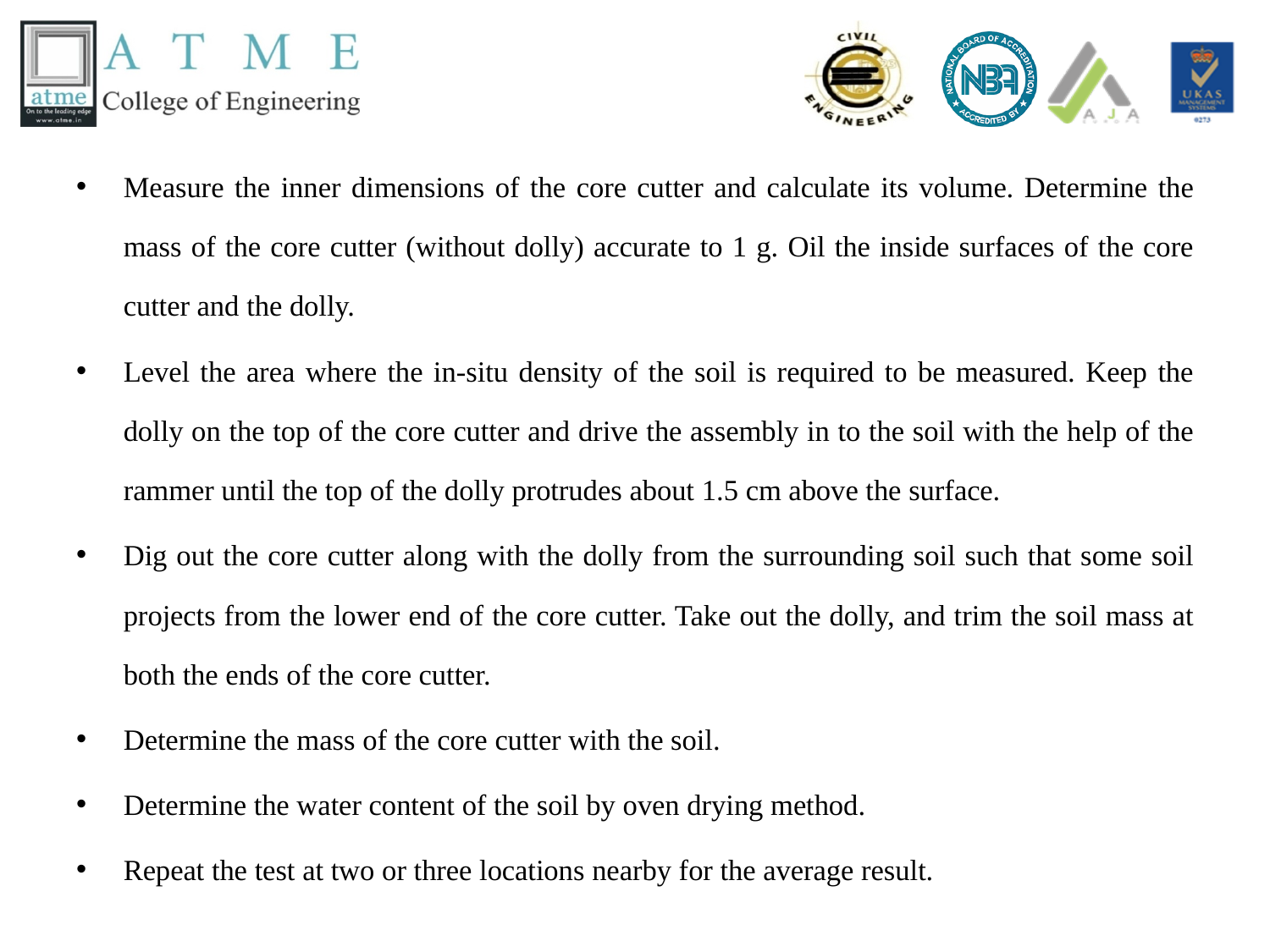

Measure the inner dimensions of the core cutter and calculate its volume. Determine the mass of the core cutter (without dolly) accurate to 1 g. Oil the inside surfaces of the core cutter and the dolly.
Level the area where the in-situ density of the soil is required to be measured. Keep the dolly on the top of the core cutter and drive the assembly in to the soil with the help of the rammer until the top of the dolly protrudes about 1.5 cm above the surface.
Dig out the core cutter along with the dolly from the surrounding soil such that some soil projects from the lower end of the core cutter. Take out the dolly, and trim the soil mass at both the ends of the core cutter.
Determine the mass of the core cutter with the soil.
Determine the water content of the soil by oven drying method.
Repeat the test at two or three locations nearby for the average result.